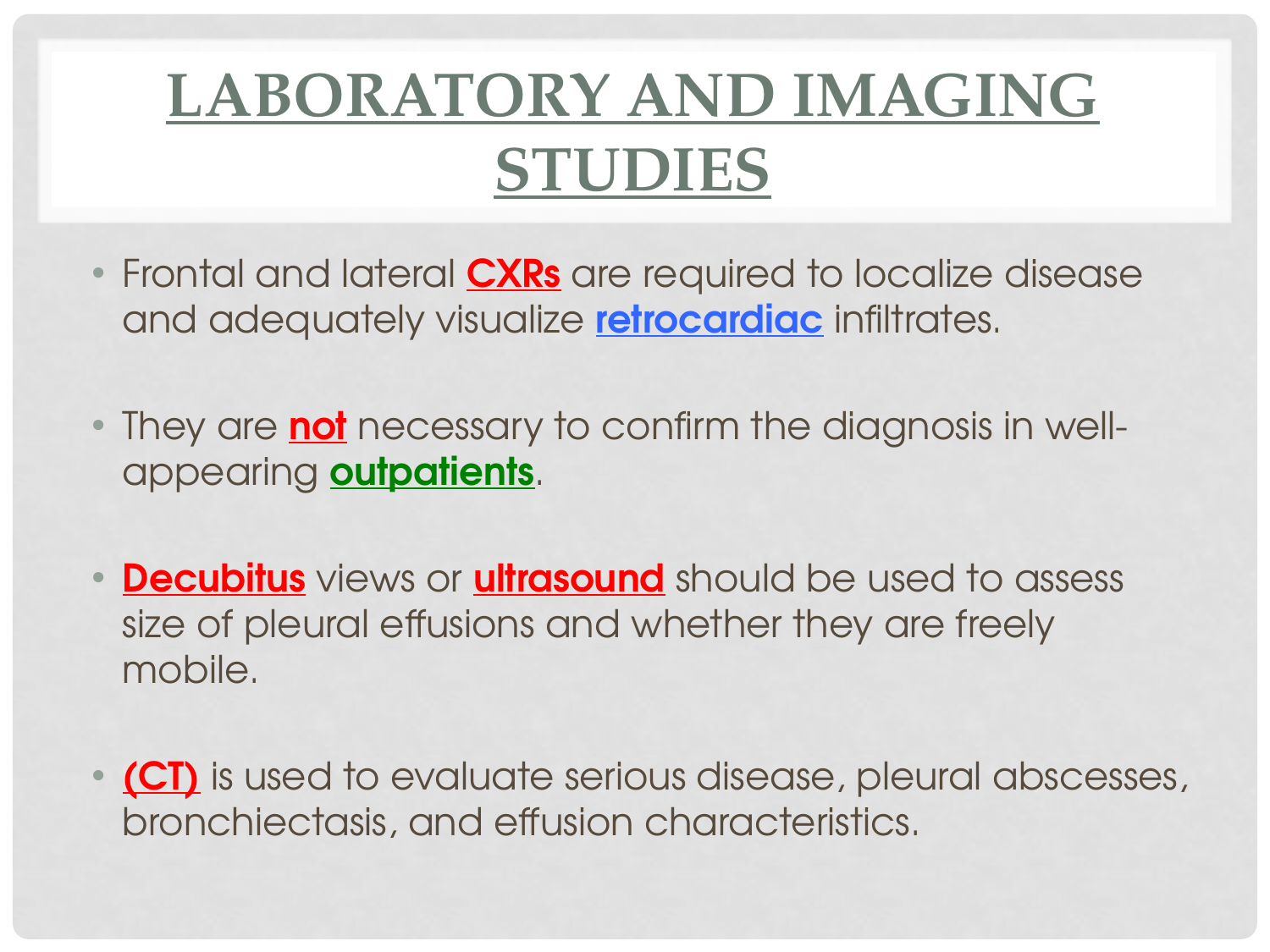

# LABORATORY AND IMAGING STUDIES
Frontal and lateral CXRs are required to localize disease and adequately visualize retrocardiac infiltrates.

They are not necessary to confirm the diagnosis in well-appearing outpatients.

Decubitus views or ultrasound should be used to assess size of pleural effusions and whether they are freely mobile.

(CT) is used to evaluate serious disease, pleural abscesses, bronchiectasis, and effusion characteristics.